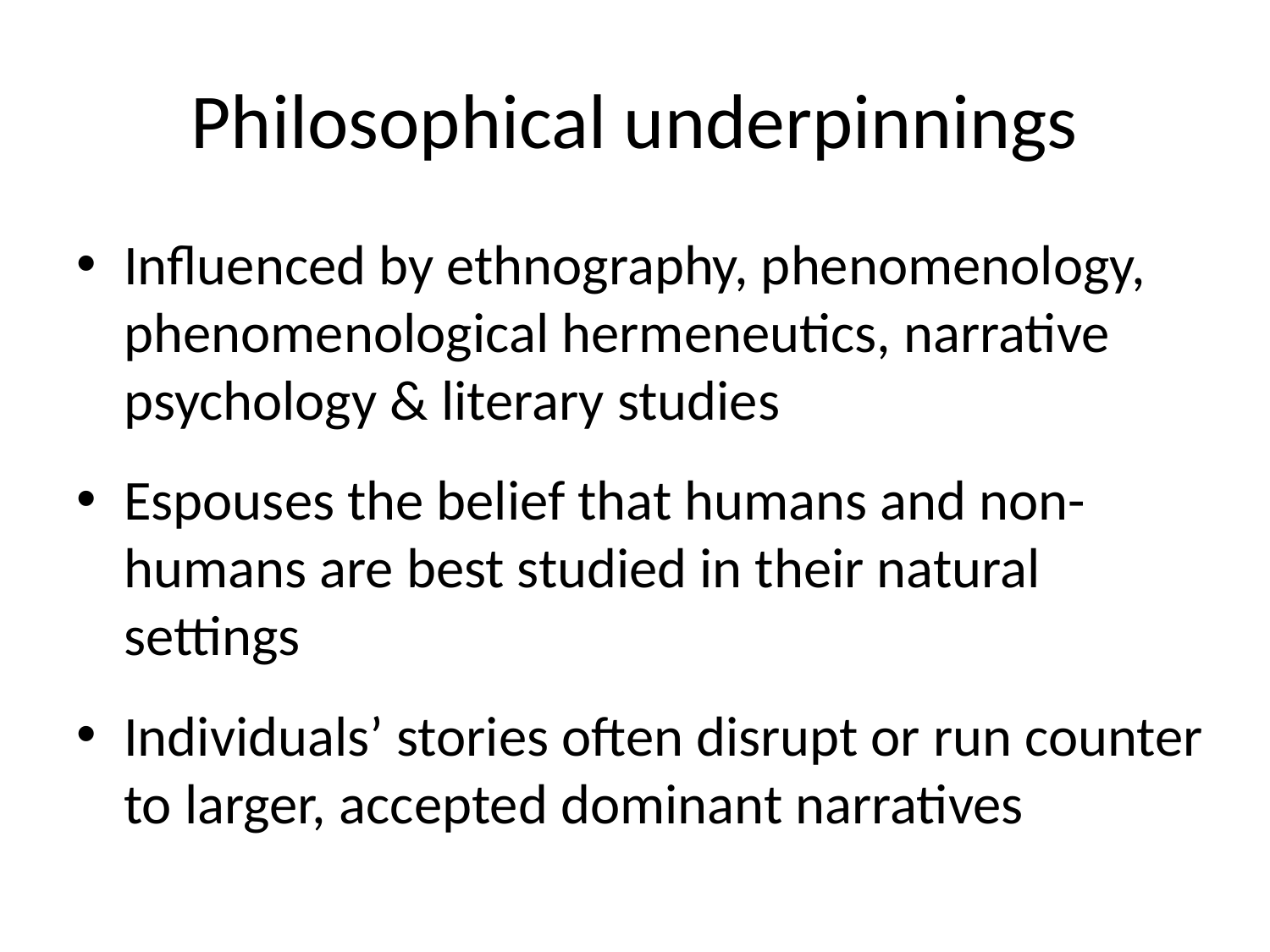

# Philosophical underpinnings
Influenced by ethnography, phenomenology, phenomenological hermeneutics, narrative psychology & literary studies
Espouses the belief that humans and non-humans are best studied in their natural settings
Individuals’ stories often disrupt or run counter to larger, accepted dominant narratives